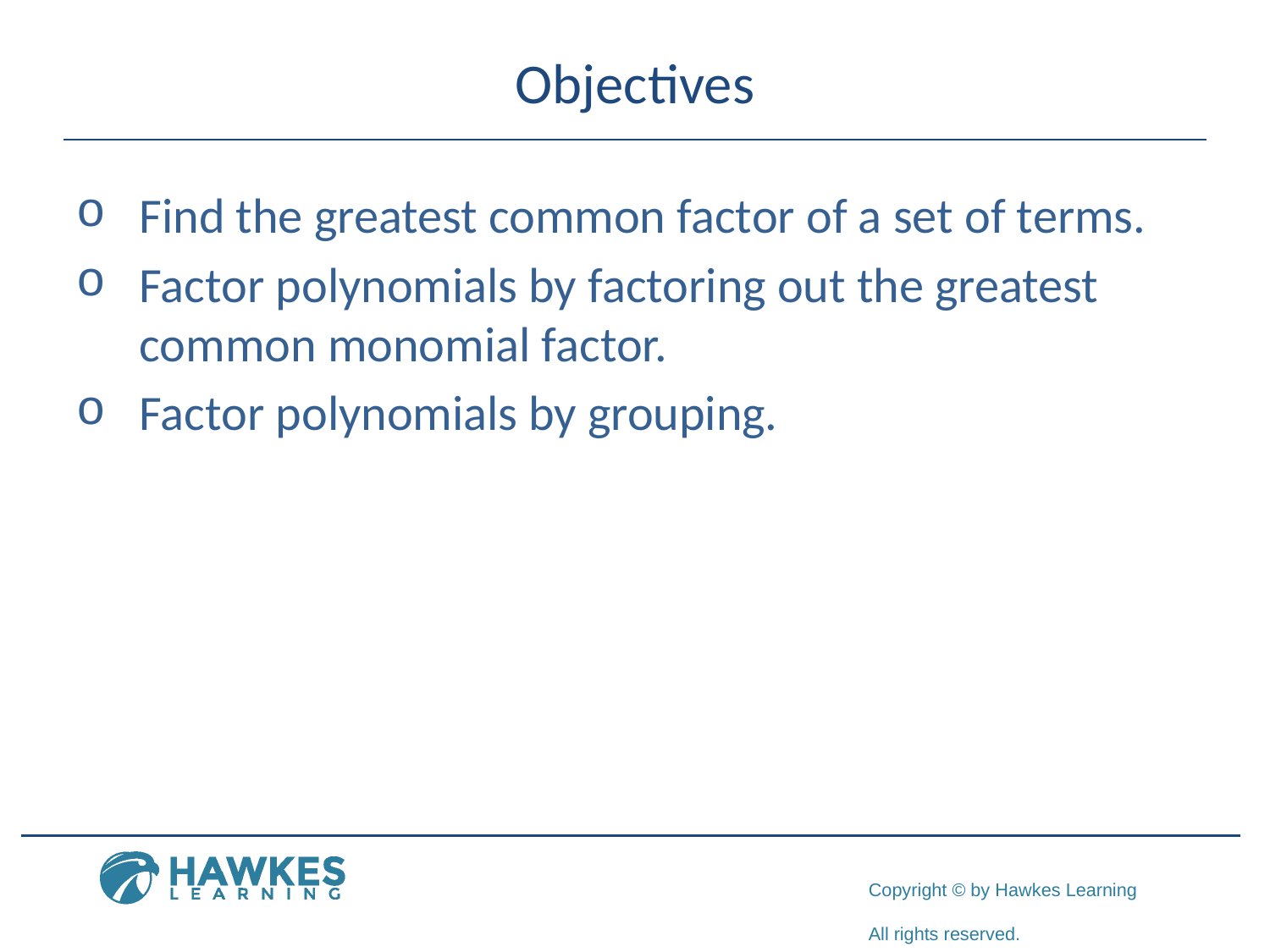

# Objectives
Find the greatest common factor of a set of terms.
Factor polynomials by factoring out the greatest common monomial factor.
Factor polynomials by grouping.